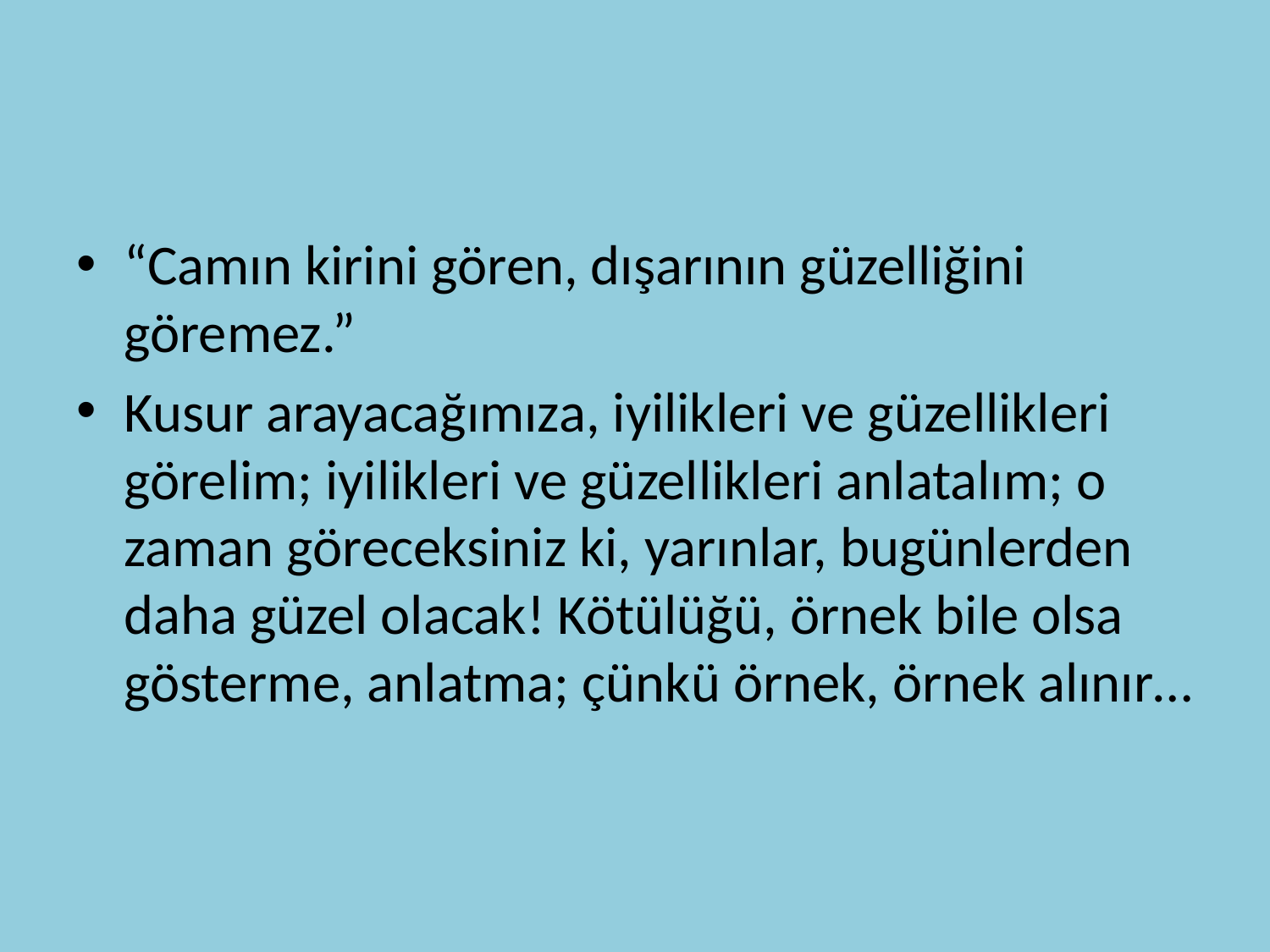

#
“Camın kirini gören, dışarının güzelliğini göremez.”
Kusur arayacağımıza, iyilikleri ve güzellikleri görelim; iyilikleri ve güzellikleri anlatalım; o zaman göreceksiniz ki, yarınlar, bugünlerden daha güzel olacak! Kötülüğü, örnek bile olsa gösterme, anlatma; çünkü örnek, örnek alınır…